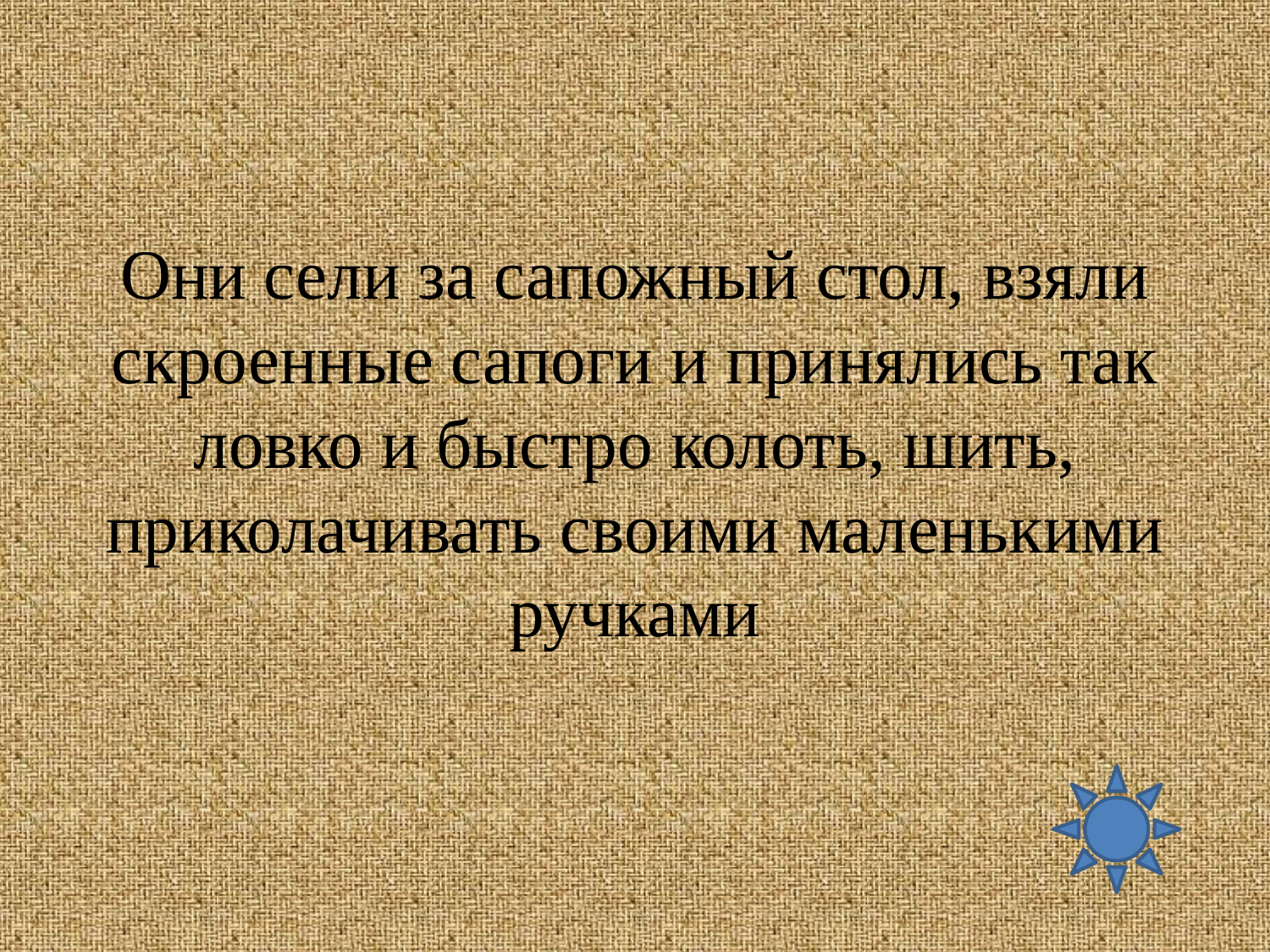

#
Они сели за сапожный стол, взяли скроенные сапоги и принялись так ловко и быстро колоть, шить, приколачивать своими маленькими ручками